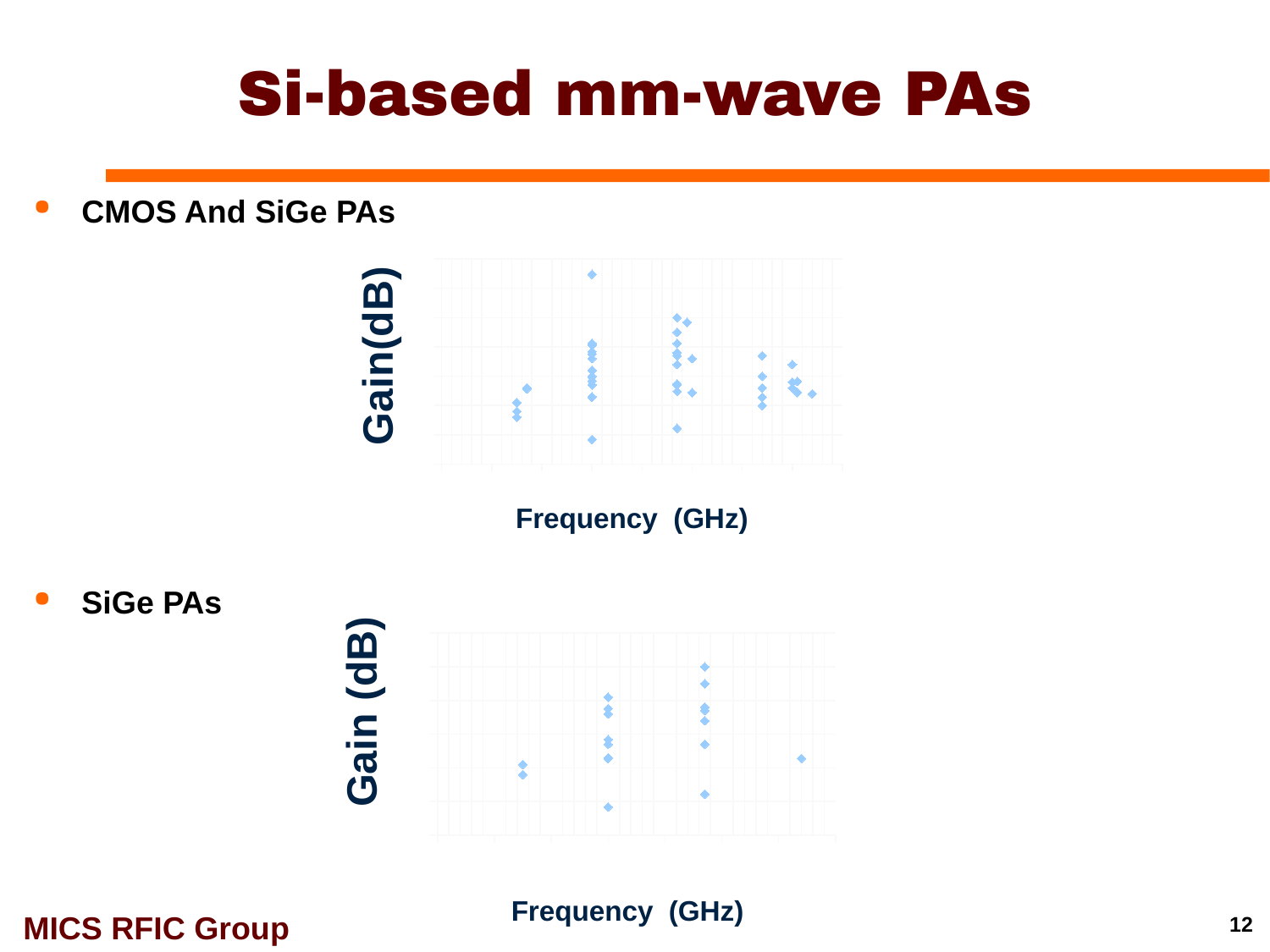

# Si-based mm-wave PAs
CMOS And SiGe PAs

### Chart

| Category |  |
|---|---|
Gain(dB)
Frequency  (GHz)
SiGe PAs

### Chart

| Category | G |
|---|---|
Gain (dB)
Frequency  (GHz)
12